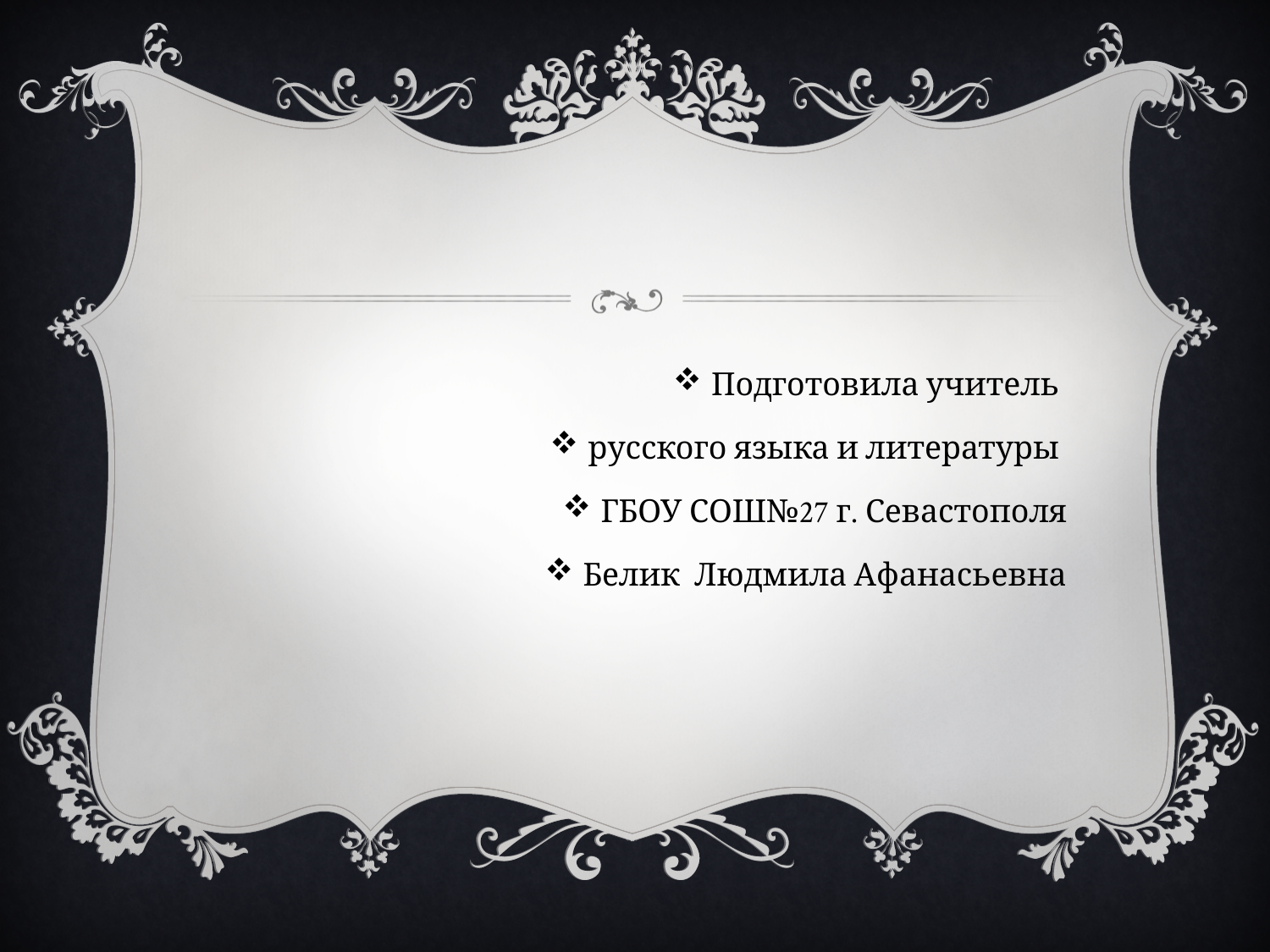

#
Подготовила учитель
русского языка и литературы
ГБОУ СОШ№27 г. Севастополя
Белик  Людмила Афанасьевна